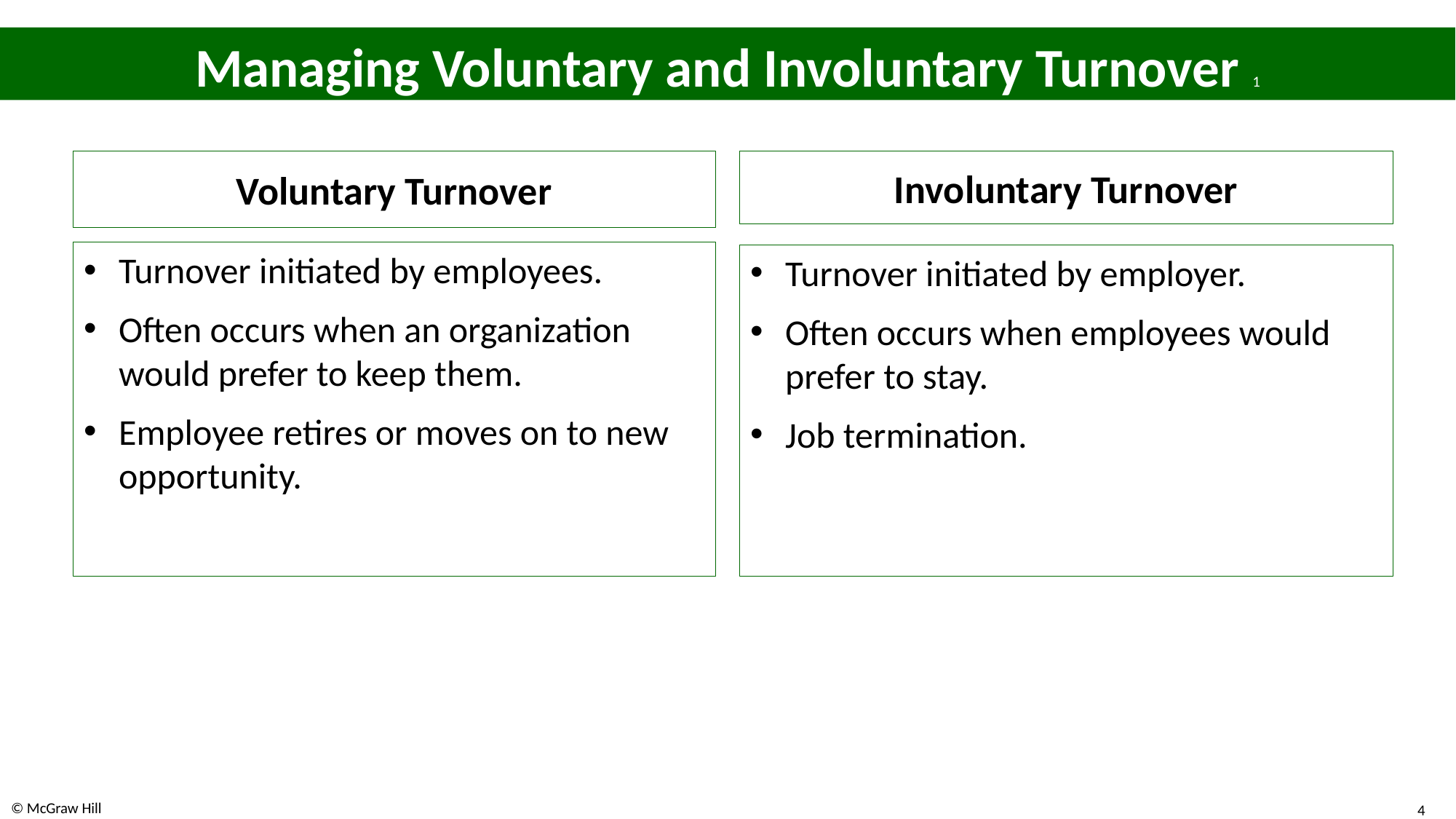

# Managing Voluntary and Involuntary Turnover 1
Voluntary Turnover
Involuntary Turnover
Turnover initiated by employees.
Often occurs when an organization would prefer to keep them.
Employee retires or moves on to new opportunity.
Turnover initiated by employer.
Often occurs when employees would prefer to stay.
Job termination.